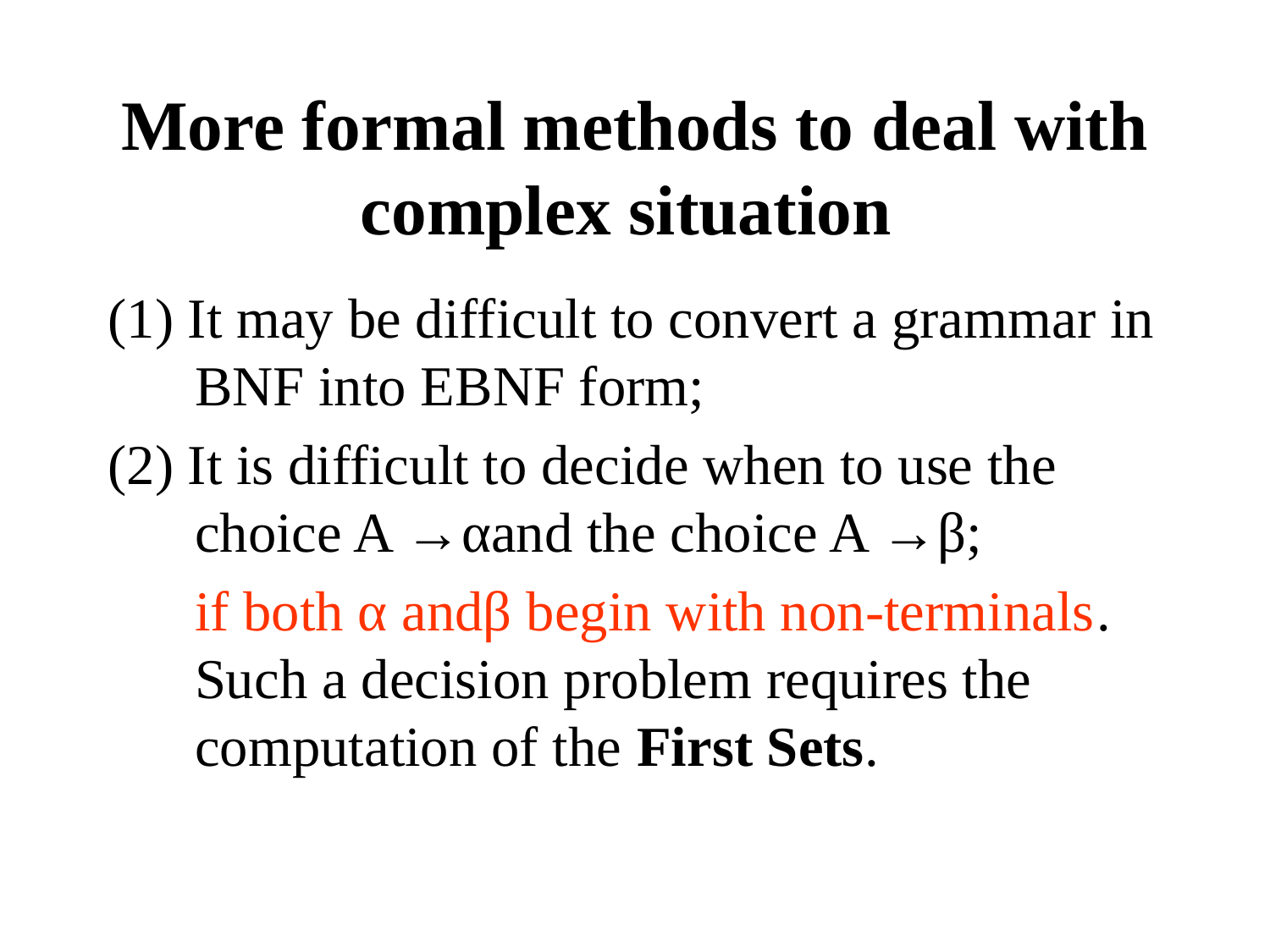

# More formal methods to deal with complex situation
(1) It may be difficult to convert a grammar in BNF into EBNF form;
(2) It is difficult to decide when to use the choice A →αand the choice A →β;
	if both α andβ begin with non-terminals. Such a decision problem requires the computation of the First Sets.